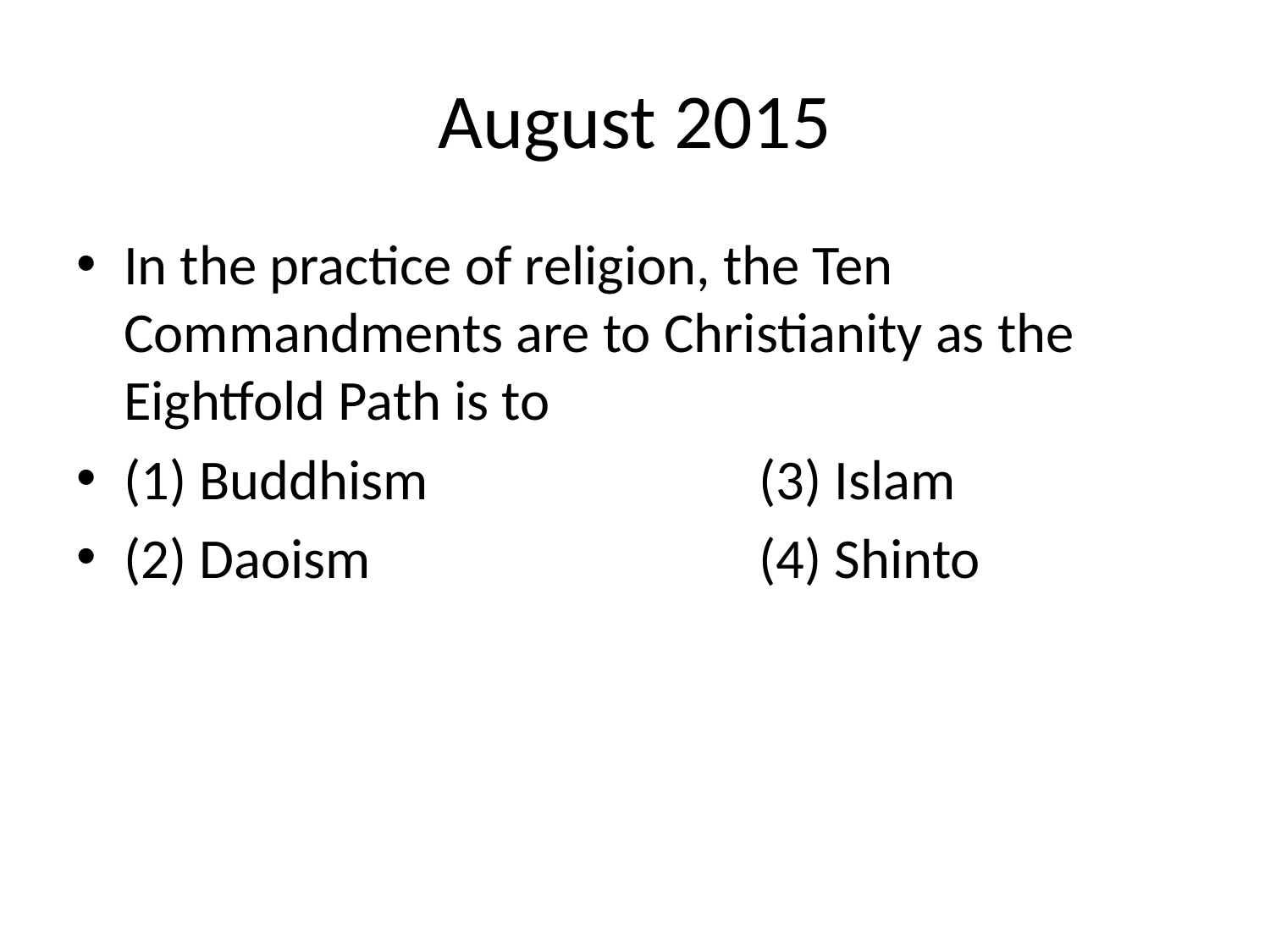

# August 2015
In the practice of religion, the Ten Commandments are to Christianity as the Eightfold Path is to
(1) Buddhism 			(3) Islam
(2) Daoism 			(4) Shinto